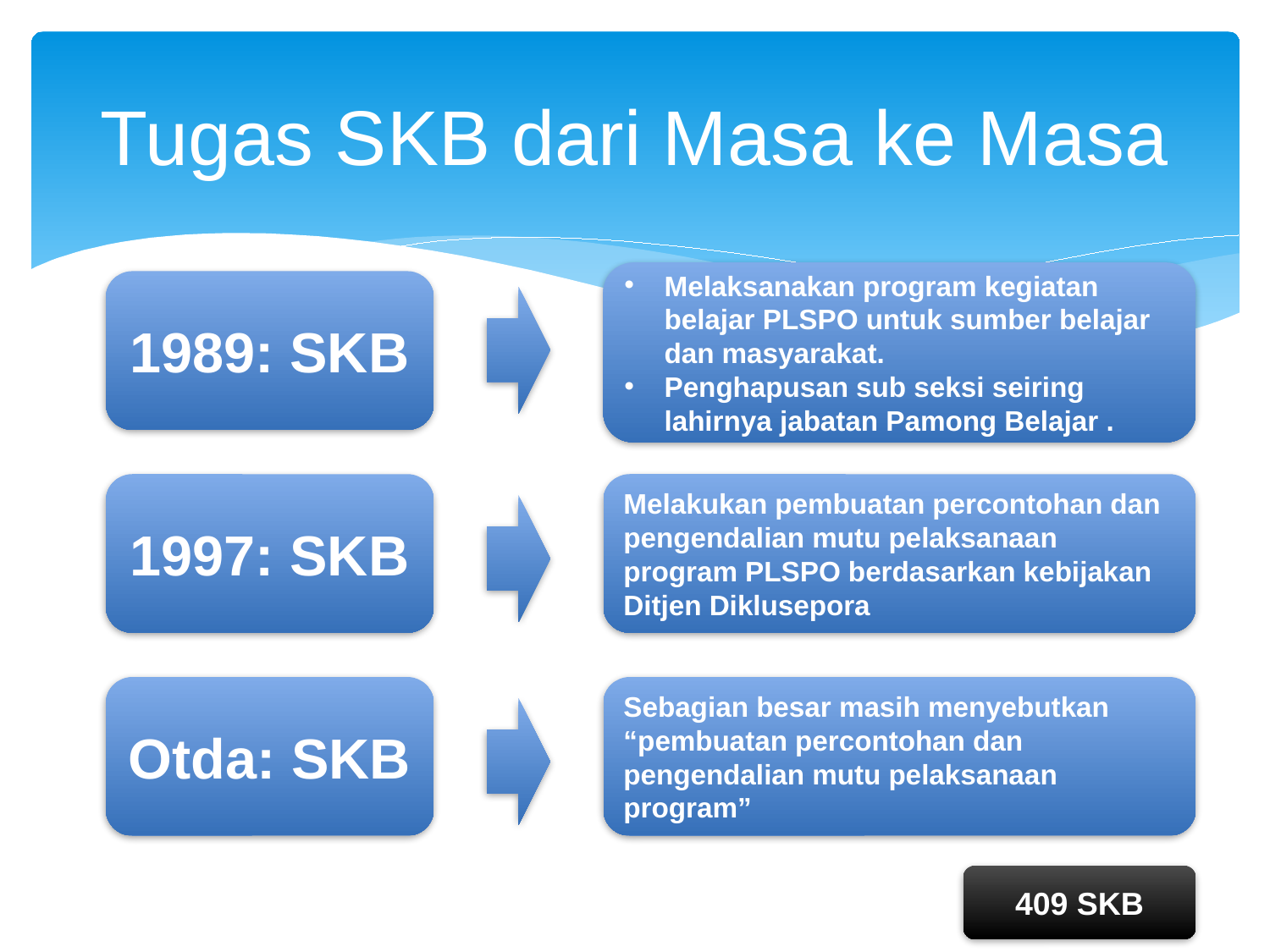

# Tugas SKB dari Masa ke Masa
Melaksanakan program kegiatan belajar PLSPO untuk sumber belajar dan masyarakat.
Penghapusan sub seksi seiring lahirnya jabatan Pamong Belajar .
1989: SKB

1997: SKB
Melakukan pembuatan percontohan dan pengendalian mutu pelaksanaan program PLSPO berdasarkan kebijakan Ditjen Diklusepora

Otda: SKB
Sebagian besar masih menyebutkan  “pembuatan percontohan dan pengendalian mutu pelaksanaan program”

409 SKB